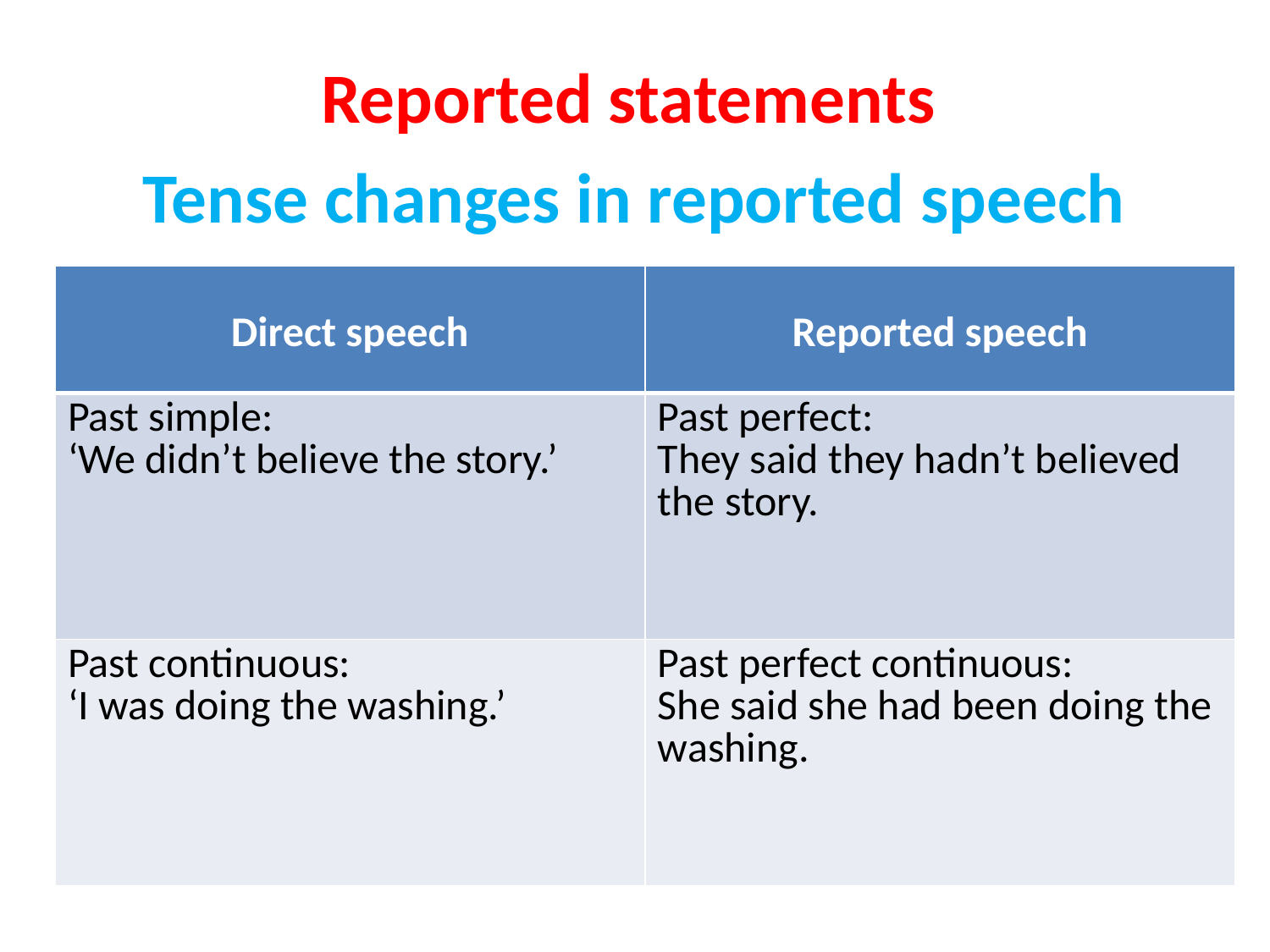

Reported statements
Tense changes in reported speech
| Direct speech | Reported speech |
| --- | --- |
| Past simple: ‘We didn’t believe the story.’ | Past perfect: They said they hadn’t believed the story. |
| Past continuous: ‘I was doing the washing.’ | Past perfect continuous: She said she had been doing the washing. |